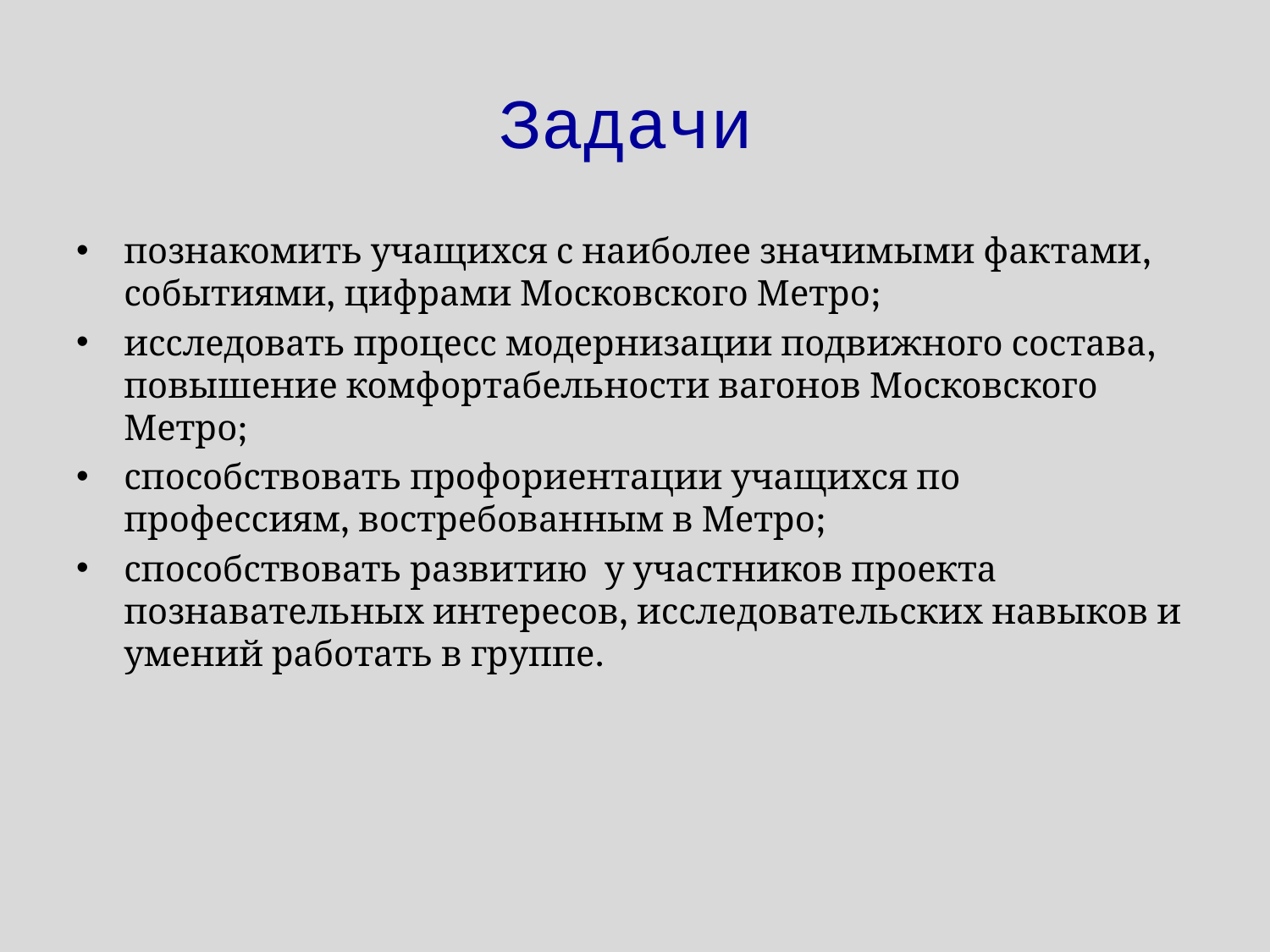

# Задачи
познакомить учащихся с наиболее значимыми фактами, событиями, цифрами Московского Метро;
исследовать процесс модернизации подвижного состава, повышение комфортабельности вагонов Московского Метро;
способствовать профориентации учащихся по профессиям, востребованным в Метро;
способствовать развитию  у участников проекта познавательных интересов, исследовательских навыков и умений работать в группе.